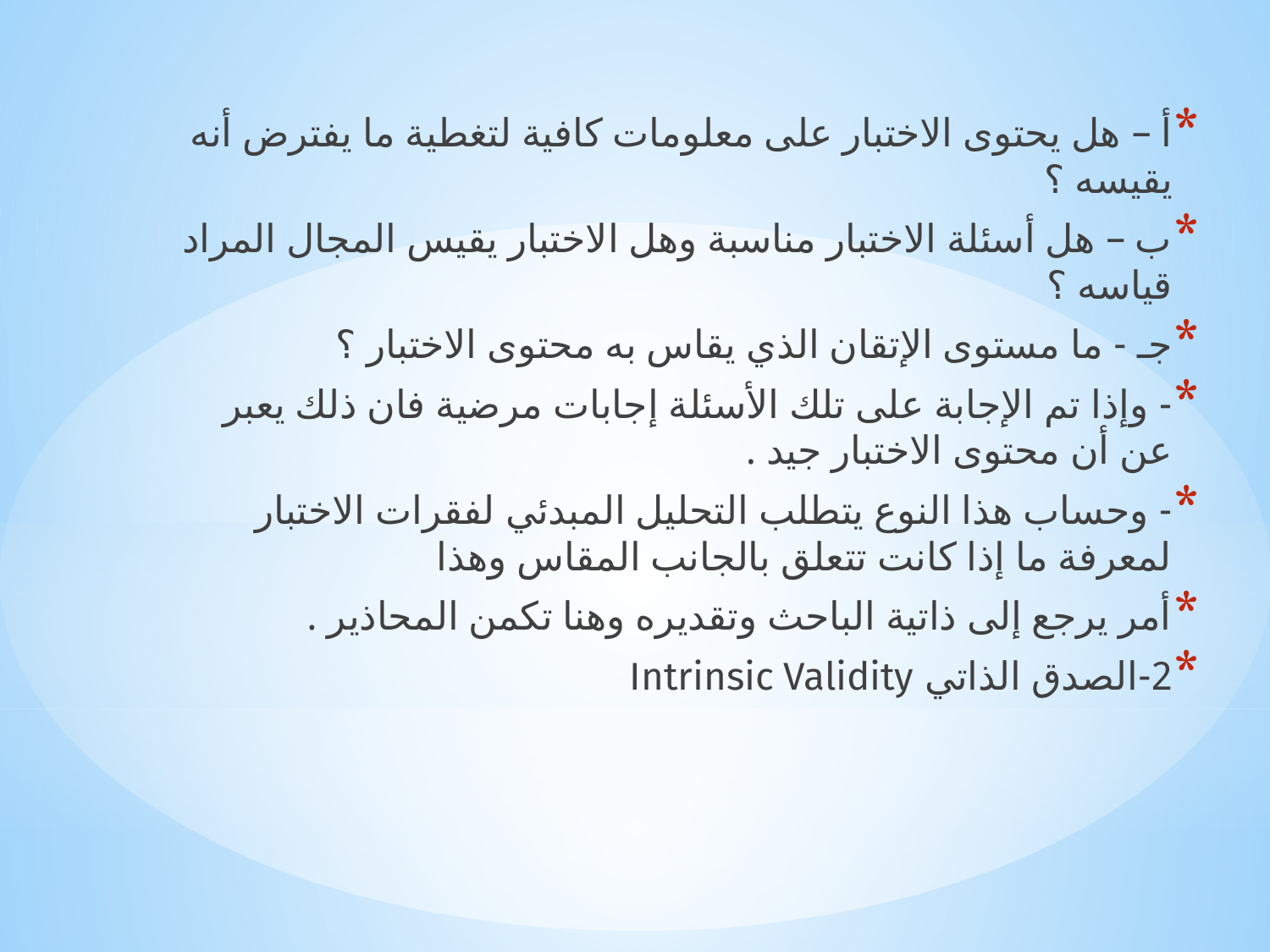

أ – هل يحتوى الاختبار على معلومات كافية لتغطية ما يفترض أنه يقيسه ؟
ب – هل أسئلة الاختبار مناسبة وهل الاختبار يقيس المجال المراد قياسه ؟
جـ - ما مستوى الإتقان الذي يقاس به محتوى الاختبار ؟
- وإذا تم الإجابة على تلك الأسئلة إجابات مرضية فان ذلك يعبر عن أن محتوى الاختبار جيد .
- وحساب هذا النوع يتطلب التحليل المبدئي لفقرات الاختبار لمعرفة ما إذا كانت تتعلق بالجانب المقاس وهذا
أمر يرجع إلى ذاتية الباحث وتقديره وهنا تكمن المحاذير .
2-الصدق الذاتي Intrinsic Validity